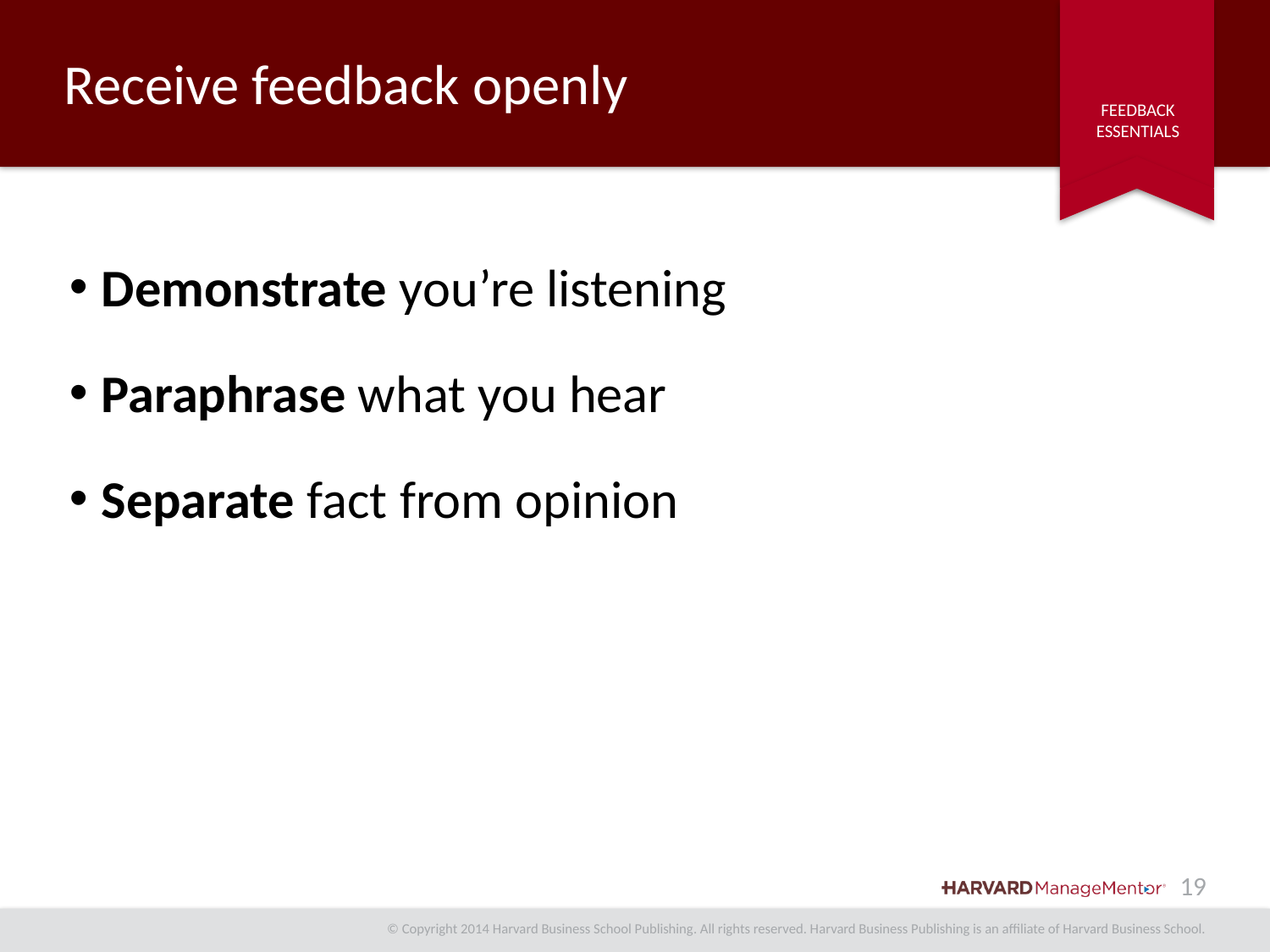

# Receive feedback openly
Demonstrate you’re listening
Paraphrase what you hear
Separate fact from opinion